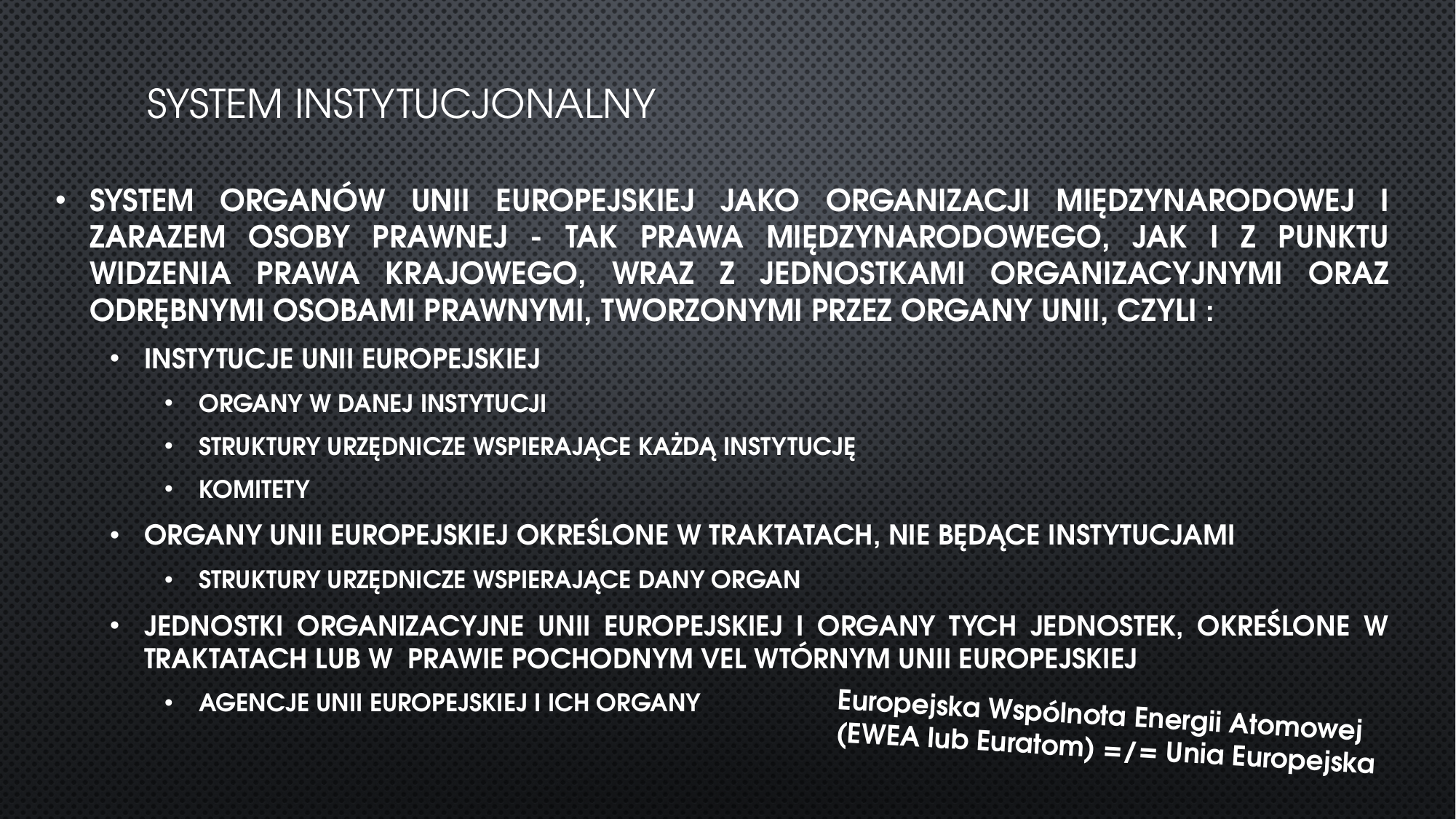

# System instytucjonalny
System organów Unii Europejskiej jako organizacji międzynarodowej i zarazem osoby prawnej - tak prawa międzynarodowego, jak i z punktu widzenia prawa krajowego, wraz z jednostkami organizacyjnymi oraz odrębnymi osobami prawnymi, tworzonymi przez organy Unii, czyli :
Instytucje Unii Europejskiej
Organy w danej instytucji
Struktury urzędnicze wspierające każdą instytucję
Komitety
Organy Unii Europejskiej określone w traktatach, nie będące instytucjami
Struktury urzędnicze wspierające dany organ
Jednostki organizacyjne Unii Europejskiej i organy tych jednostek, określone w traktatach lub w  prawie pochodnym vel wtórnym Unii Europejskiej
Agencje Unii Europejskiej i ich organy
Europejska Wspólnota Energii Atomowej (EWEA lub Euratom) =/= Unia Europejska